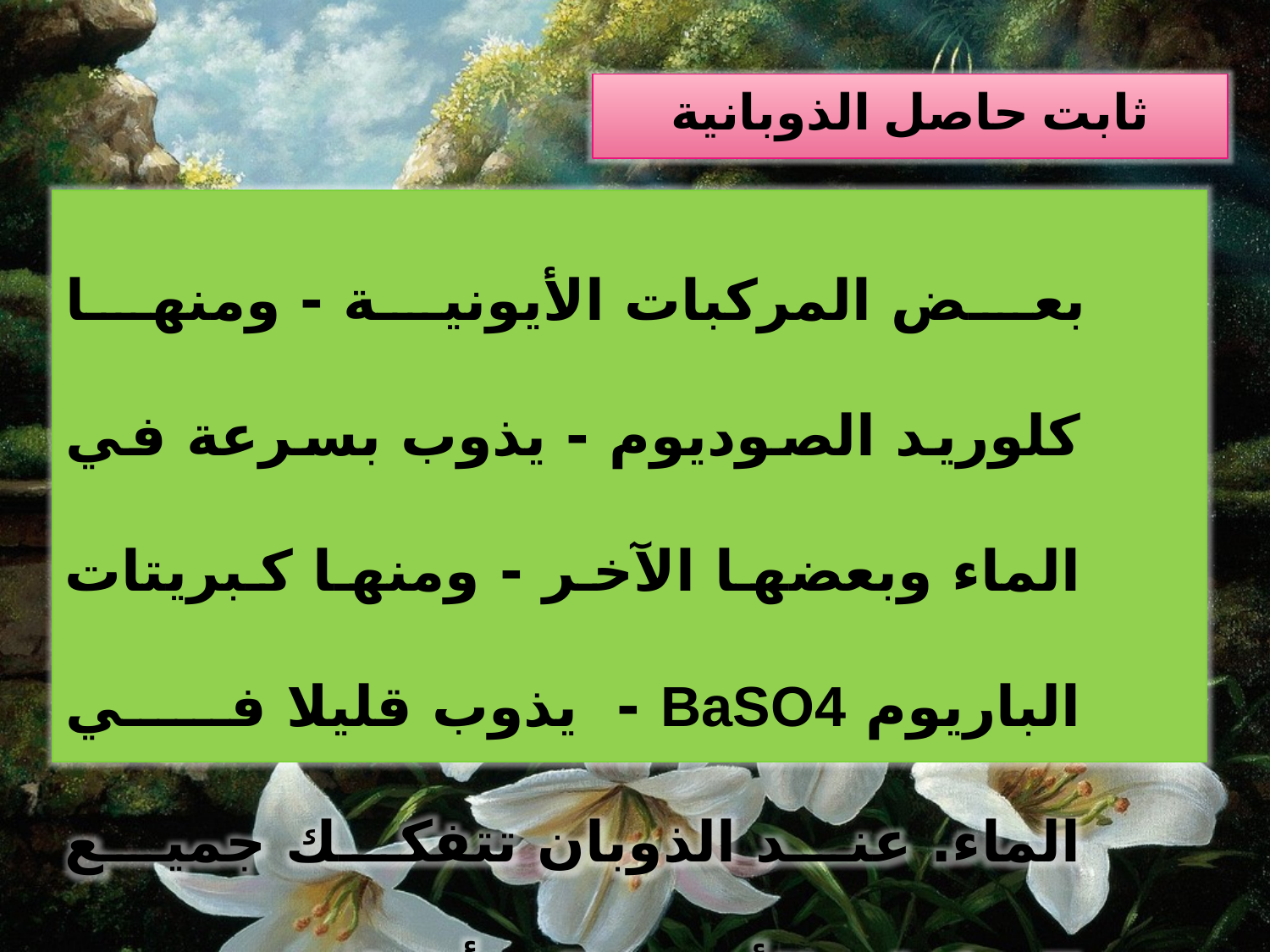

ثابت حاصل الذوبانية
     بعض المركبات الأيونية - ومنها كلوريد الصوديوم - يذوب بسرعة في الماء وبعضها الآخر - ومنها كبريتات الباريوم BaSO4 -  يذوب قليلا في الماء. عند الذوبان تتفكك جميع المركبات الأيونية إلى أيونات.